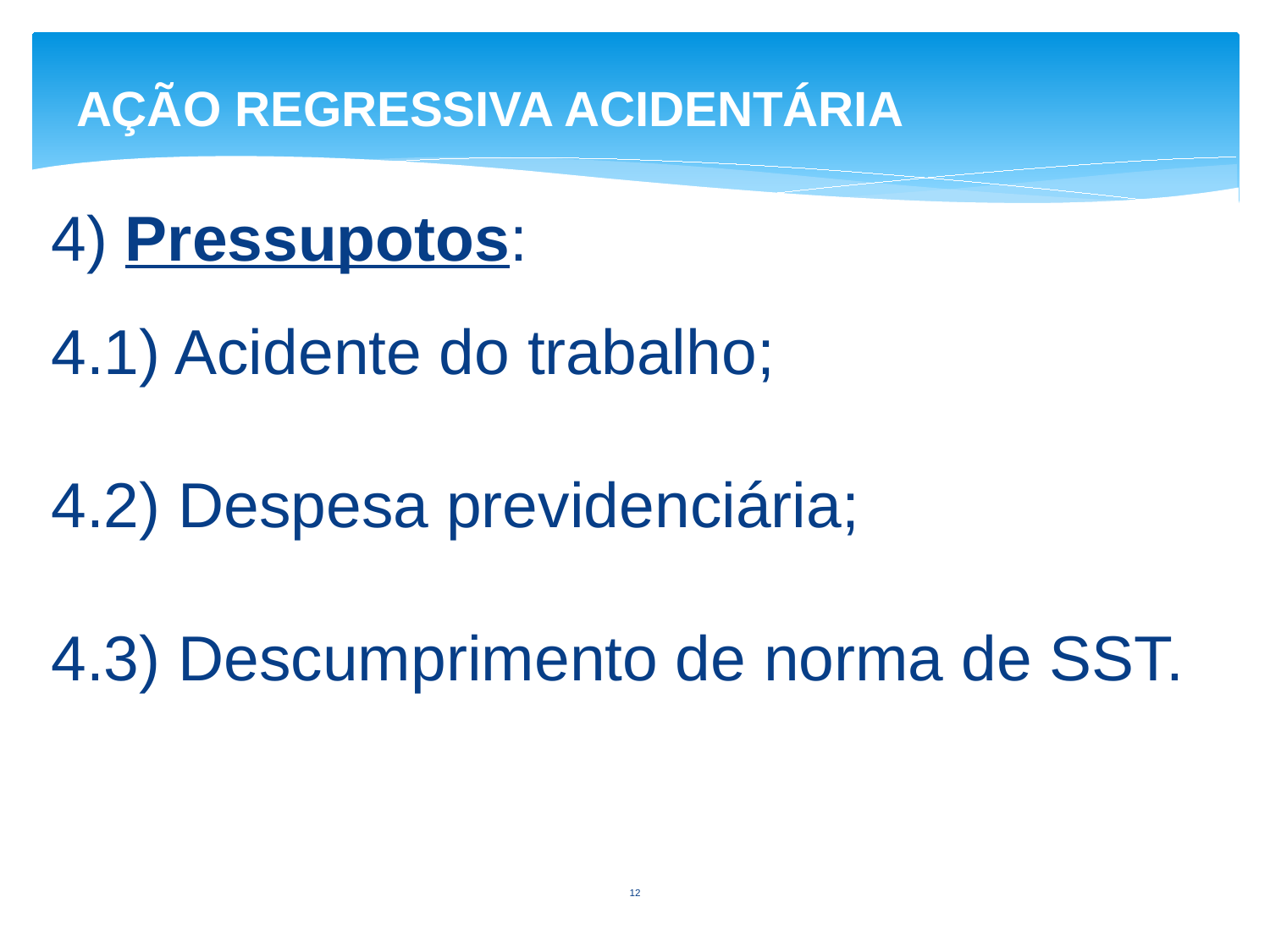

# AÇÃO REGRESSIVA ACIDENTÁRIA
4) Pressupotos:

4.1) Acidente do trabalho;

4.2) Despesa previdenciária;

4.3) Descumprimento de norma de SST.
12